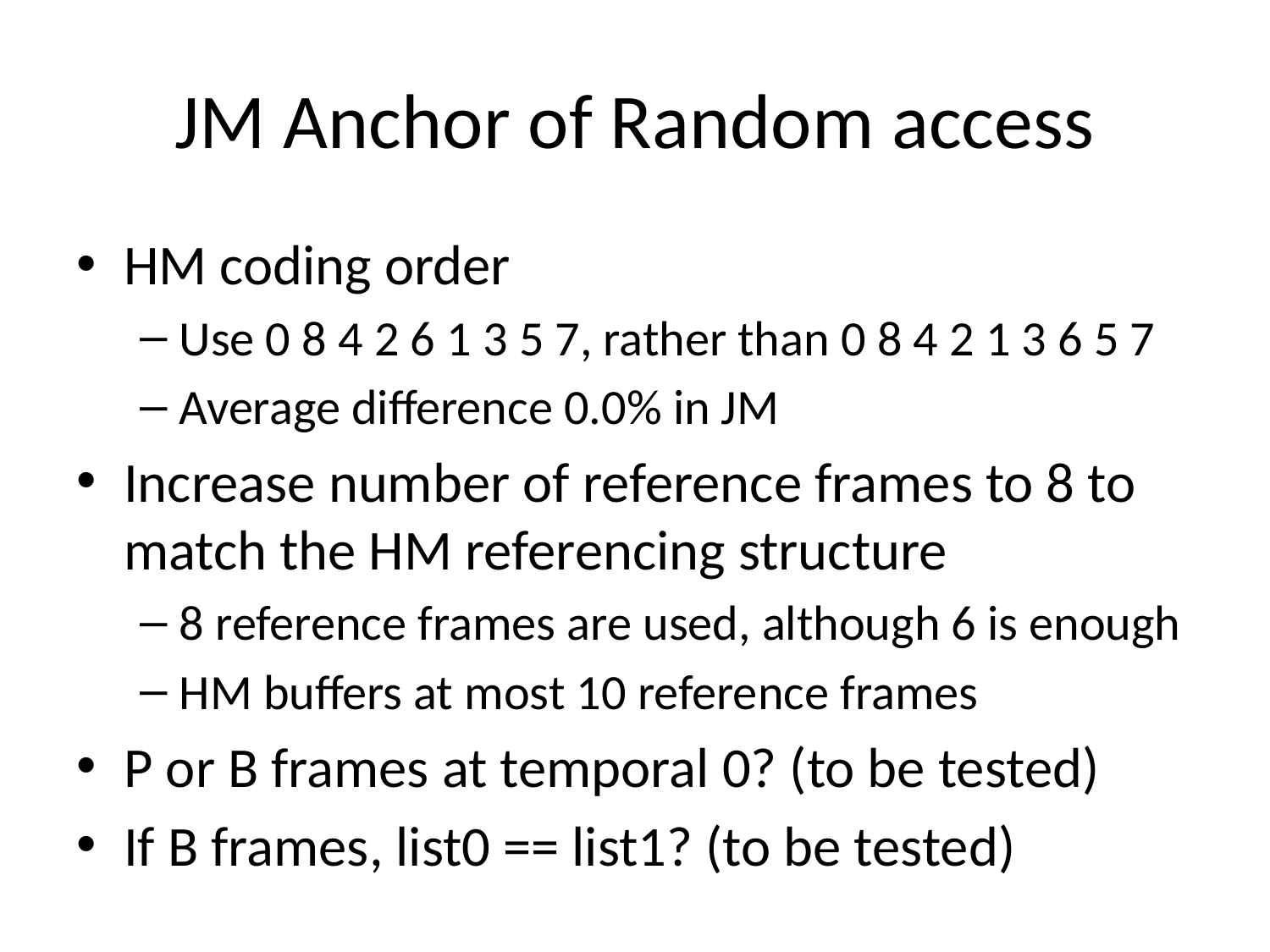

# JM Anchor of Random access
HM coding order
Use 0 8 4 2 6 1 3 5 7, rather than 0 8 4 2 1 3 6 5 7
Average difference 0.0% in JM
Increase number of reference frames to 8 to match the HM referencing structure
8 reference frames are used, although 6 is enough
HM buffers at most 10 reference frames
P or B frames at temporal 0? (to be tested)
If B frames, list0 == list1? (to be tested)